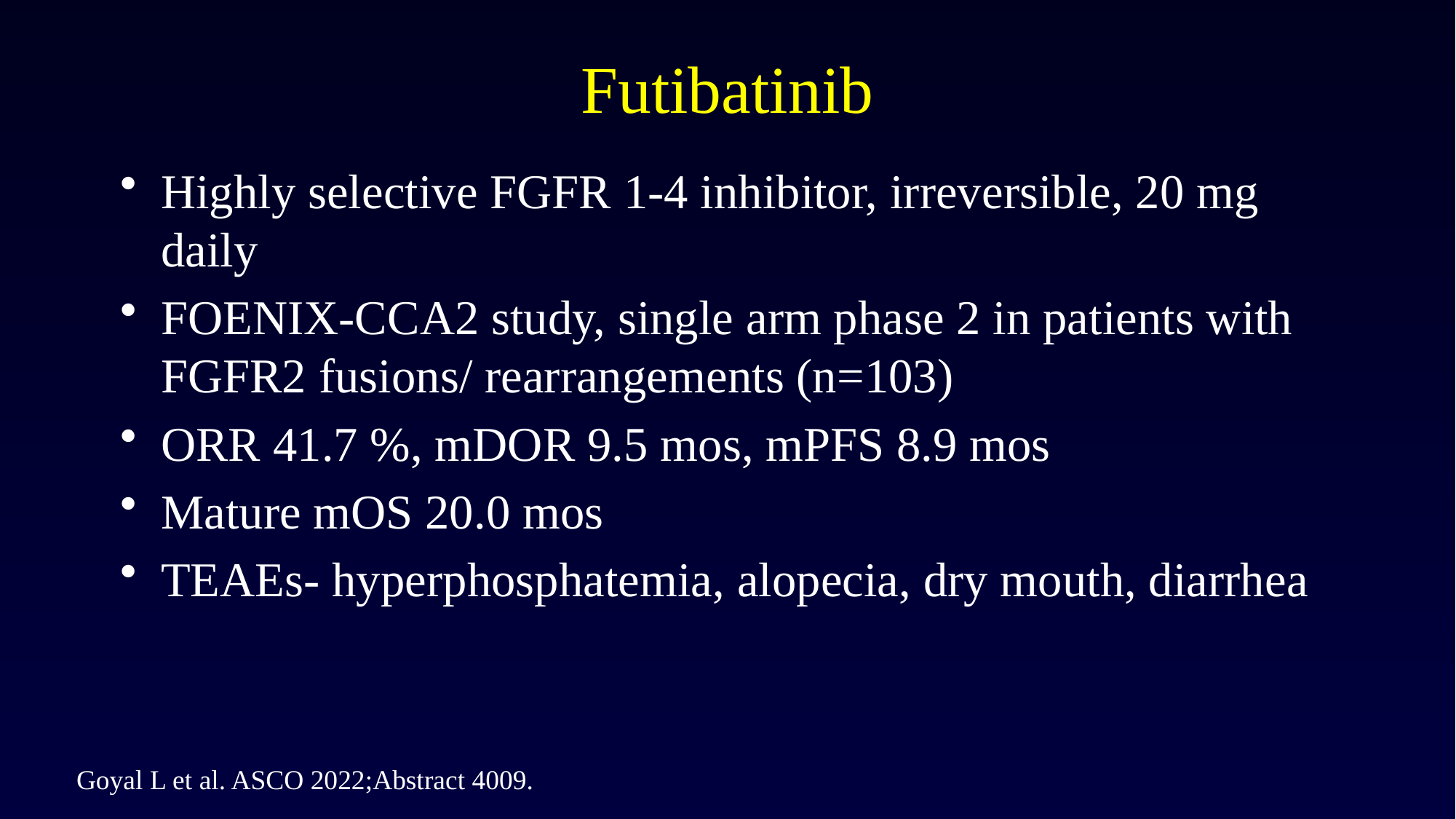

# Futibatinib
Highly selective FGFR 1-4 inhibitor, irreversible, 20 mg daily
FOENIX-CCA2 study, single arm phase 2 in patients with FGFR2 fusions/ rearrangements (n=103)
ORR 41.7 %, mDOR 9.5 mos, mPFS 8.9 mos
Mature mOS 20.0 mos
TEAEs- hyperphosphatemia, alopecia, dry mouth, diarrhea
Goyal L et al. ASCO 2022;Abstract 4009.